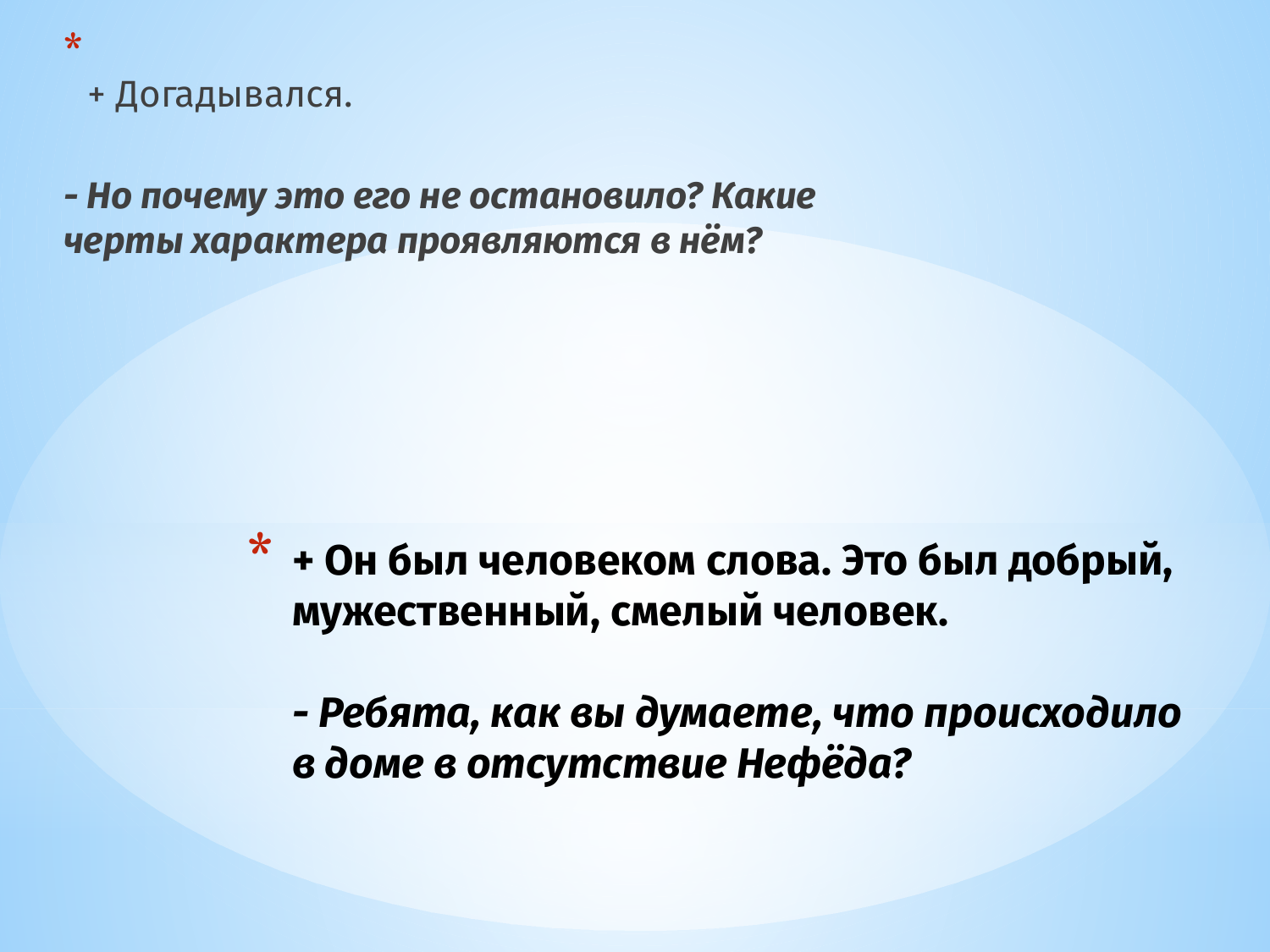

+ Догадывался.
- Но почему это его не остановило? Какие черты характера проявляются в нём?
# + Он был человеком слова. Это был добрый, мужественный, смелый человек. - Ребята, как вы думаете, что происходило в доме в отсутствие Нефёда?